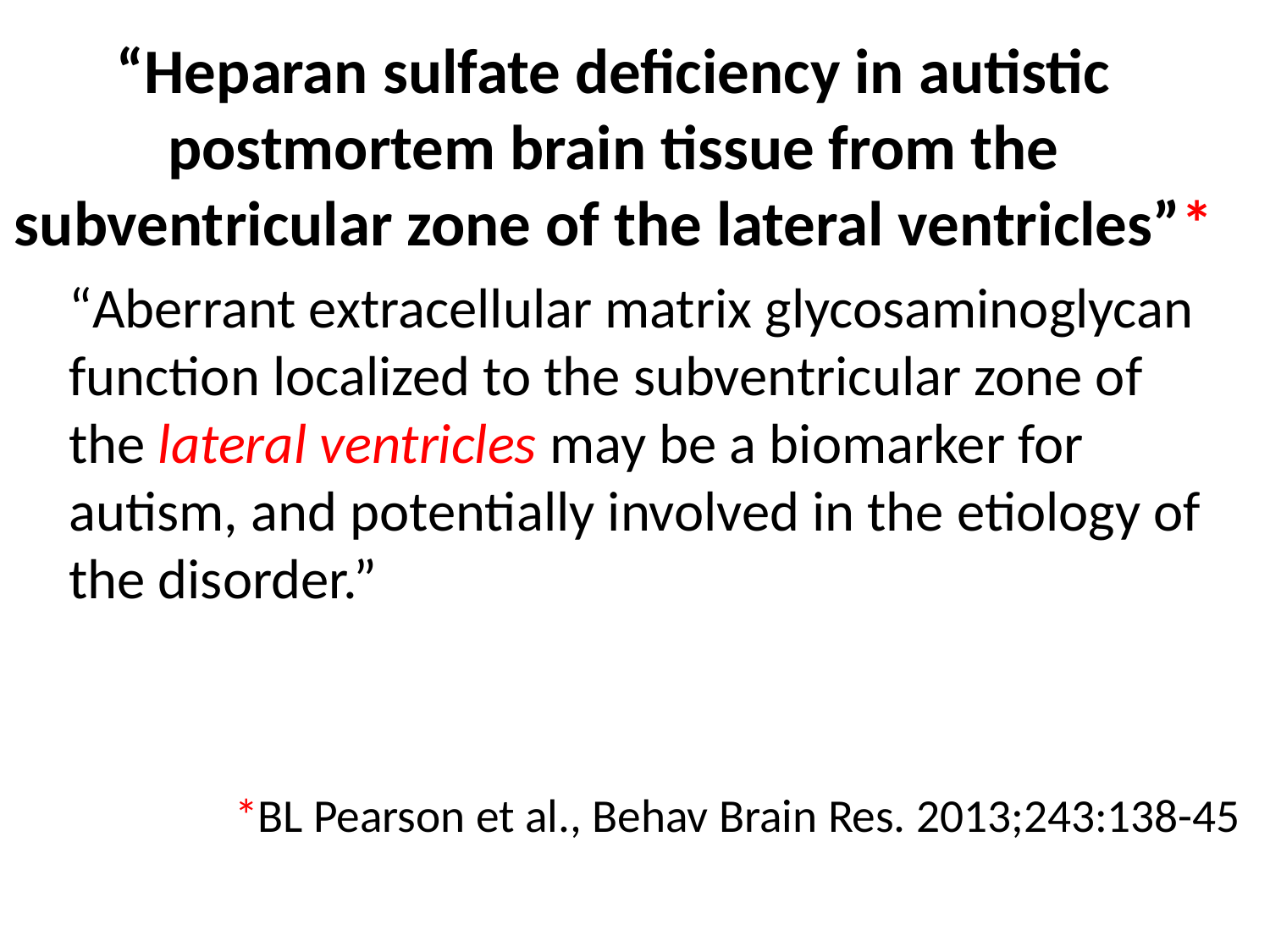

# “Heparan sulfate deficiency in autistic postmortem brain tissue from the subventricular zone of the lateral ventricles”*
“Aberrant extracellular matrix glycosaminoglycan function localized to the subventricular zone of the lateral ventricles may be a biomarker for autism, and potentially involved in the etiology of the disorder.”

*BL Pearson et al., Behav Brain Res. 2013;243:138-45